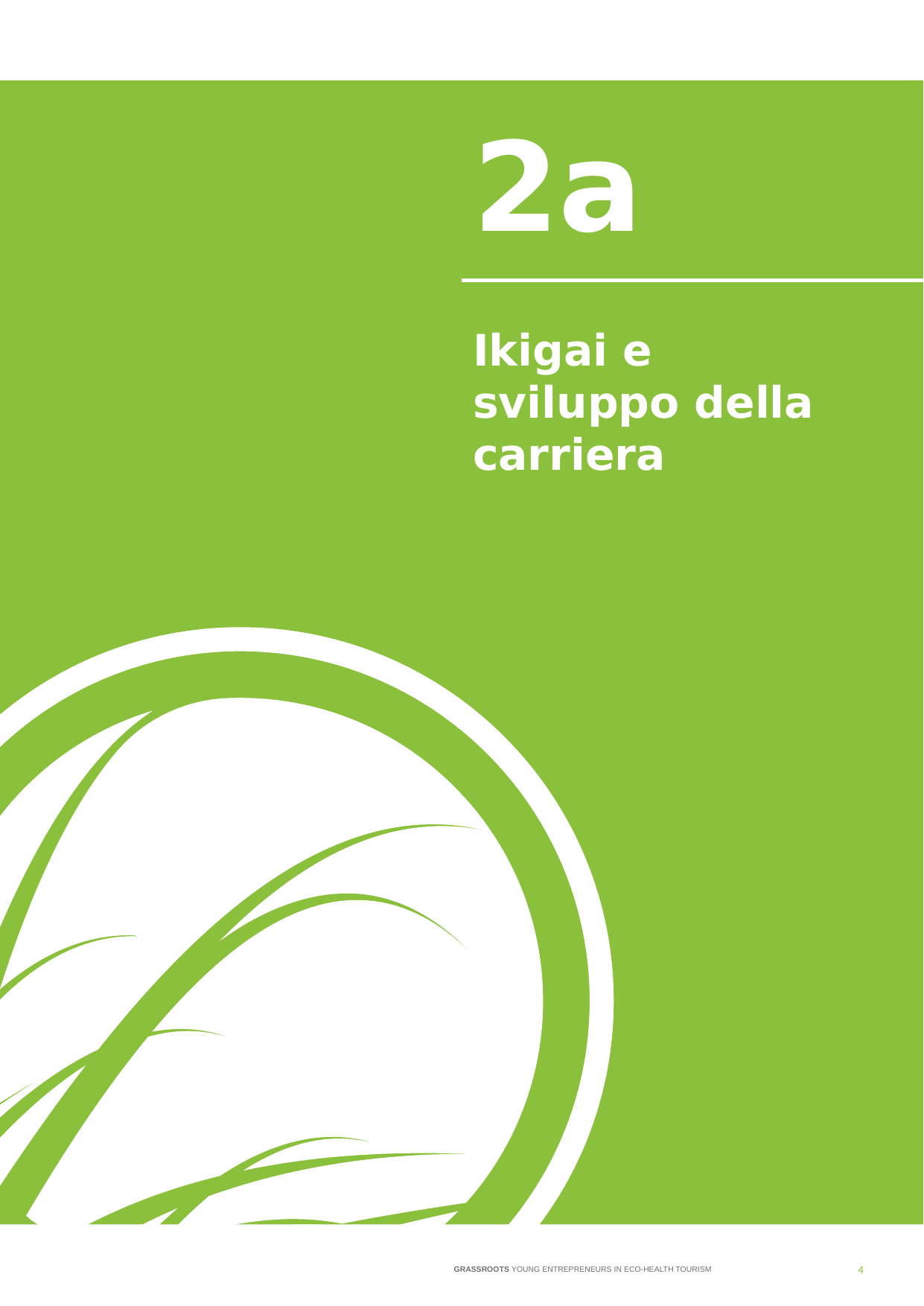

2a
Ikigai e sviluppo della carriera
4